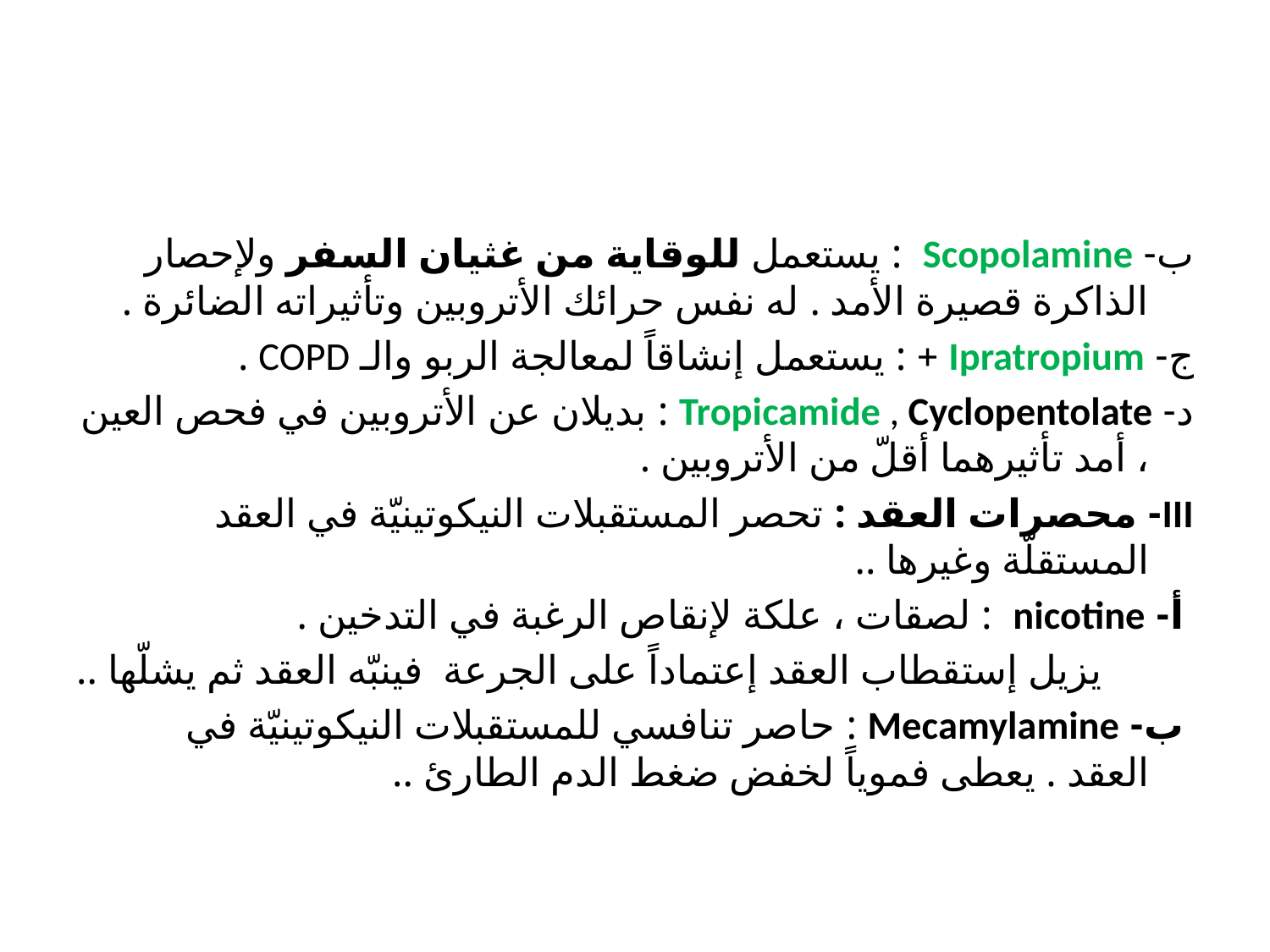

#
ب- Scopolamine  : يستعمل للوقاية من غثيان السفر ولإحصار الذاكرة قصيرة الأمد . له نفس حرائك الأتروبين وتأثيراته الضائرة .
ج- Ipratropium + : يستعمل إنشاقاً لمعالجة الربو والـ COPD .
د- Tropicamide , Cyclopentolate : بديلان عن الأتروبين في فحص العين ، أمد تأثيرهما أقلّ من الأتروبين .
III- محصرات العقد : تحصر المستقبلات النيكوتينيّة في العقد المستقلّة وغيرها ..
 أ- nicotine  : لصقات ، علكة لإنقاص الرغبة في التدخين .
         يزيل إستقطاب العقد إعتماداً على الجرعة  فينبّه العقد ثم يشلّها ..
 ب- Mecamylamine : حاصر تنافسي للمستقبلات النيكوتينيّة في العقد . يعطى فموياً لخفض ضغط الدم الطارئ ..